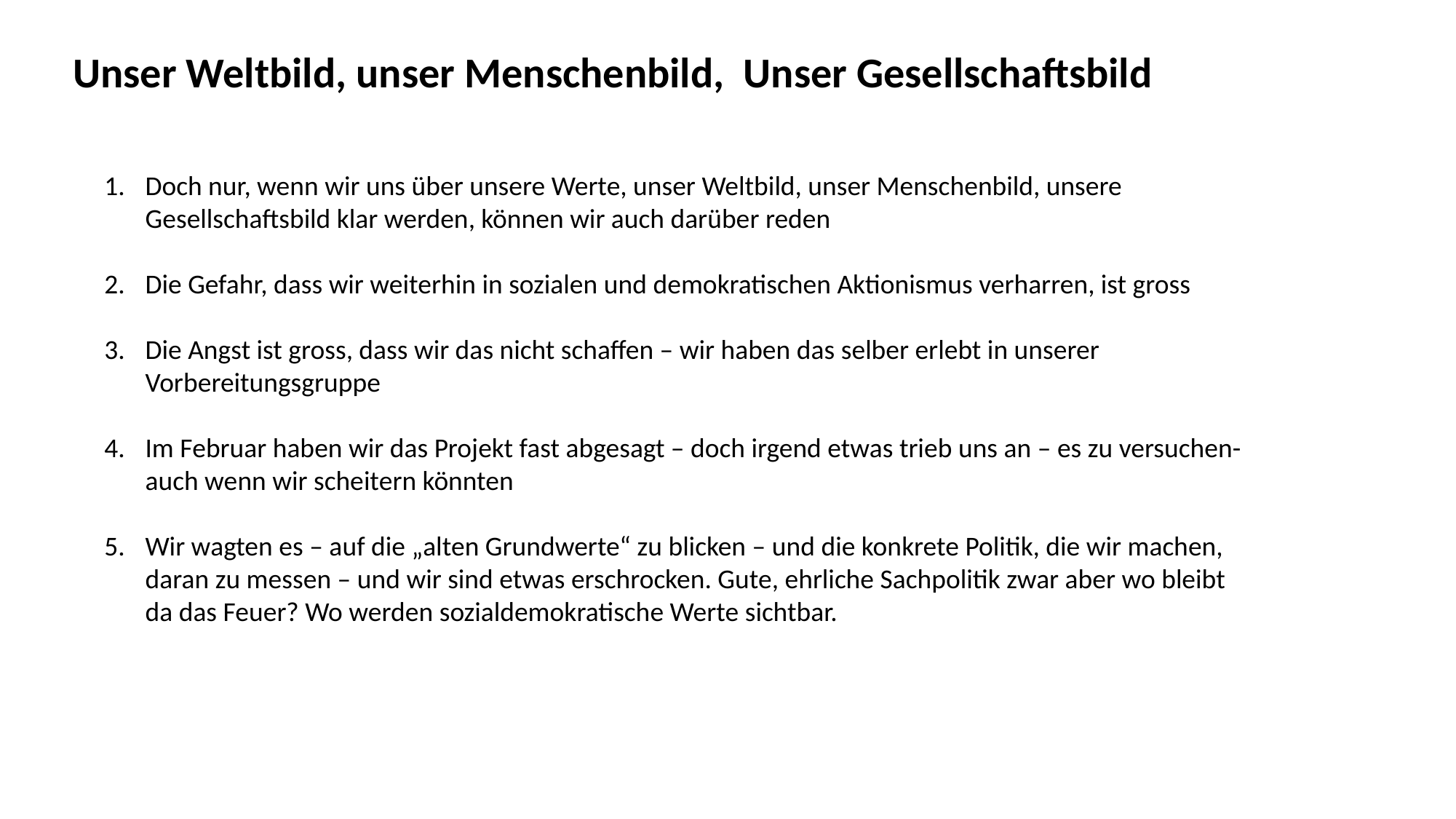

Unser Weltbild, unser Menschenbild,  Unser Gesellschaftsbild
Doch nur, wenn wir uns über unsere Werte, unser Weltbild, unser Menschenbild, unsere Gesellschaftsbild klar werden, können wir auch darüber reden
Die Gefahr, dass wir weiterhin in sozialen und demokratischen Aktionismus verharren, ist gross

Die Angst ist gross, dass wir das nicht schaffen – wir haben das selber erlebt in unserer Vorbereitungsgruppe

Im Februar haben wir das Projekt fast abgesagt – doch irgend etwas trieb uns an – es zu versuchen- auch wenn wir scheitern könnten

Wir wagten es – auf die „alten Grundwerte“ zu blicken – und die konkrete Politik, die wir machen, daran zu messen – und wir sind etwas erschrocken. Gute, ehrliche Sachpolitik zwar aber wo bleibt da das Feuer? Wo werden sozialdemokratische Werte sichtbar.